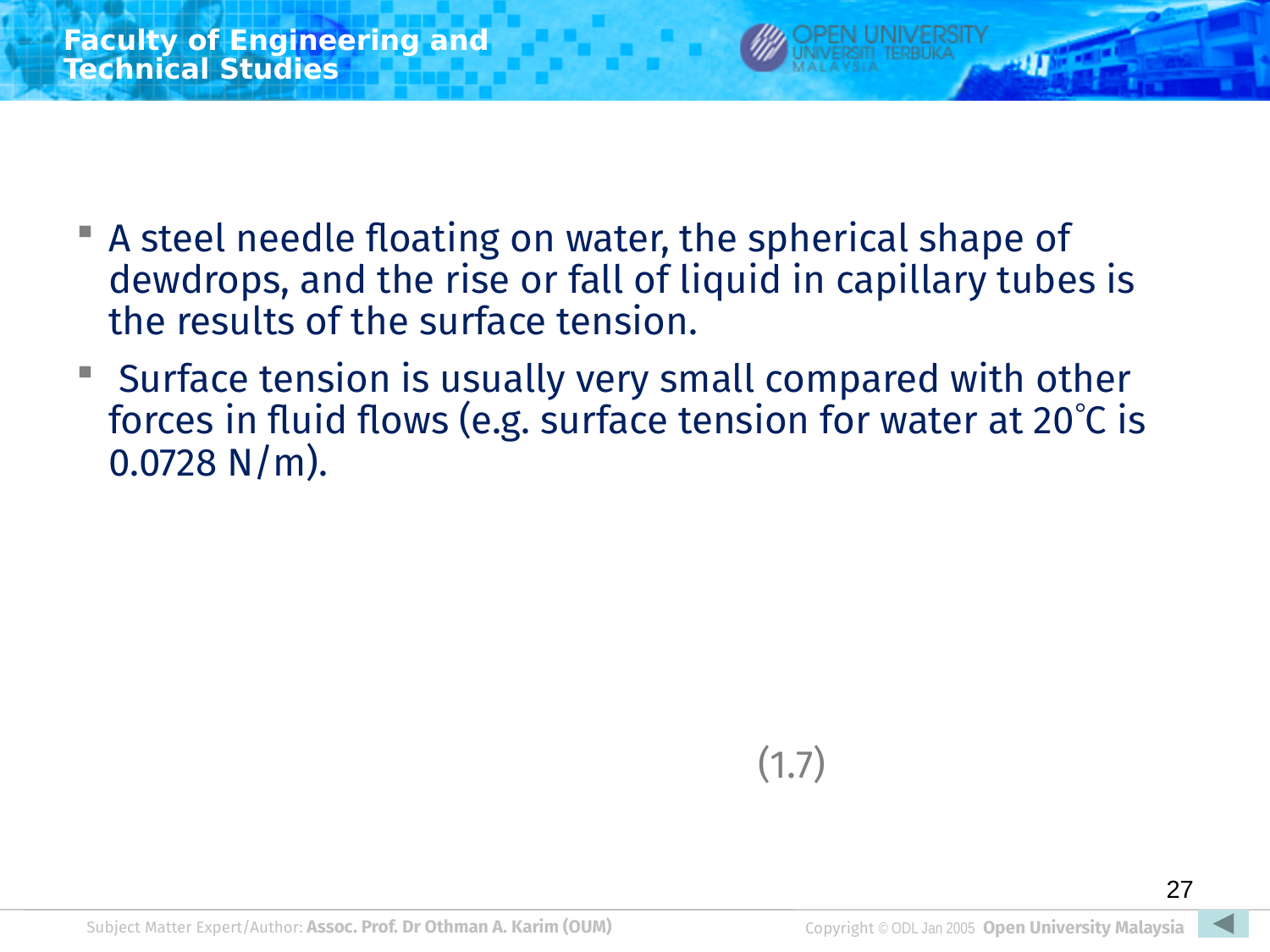

A steel needle floating on water, the spherical shape of dewdrops, and the rise or fall of liquid in capillary tubes is the results of the surface tension.
 Surface tension is usually very small compared with other forces in fluid flows (e.g. surface tension for water at 20°C is 0.0728 N/m).

(1.7)
27
Copyright © ODL Jan 2005  Open University Malaysia